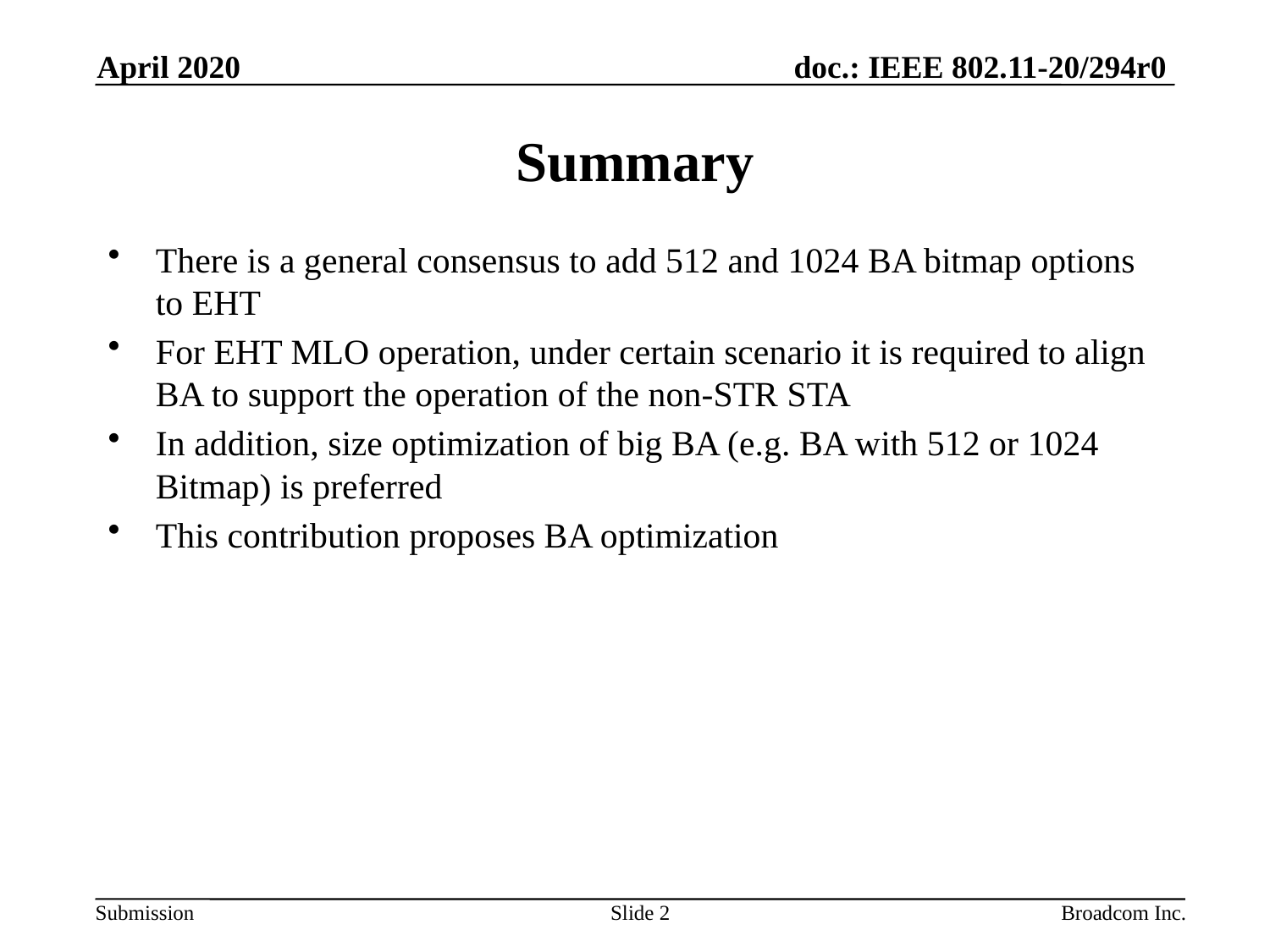

April 2020
# Summary
There is a general consensus to add 512 and 1024 BA bitmap options to EHT
For EHT MLO operation, under certain scenario it is required to align BA to support the operation of the non-STR STA
In addition, size optimization of big BA (e.g. BA with 512 or 1024 Bitmap) is preferred
This contribution proposes BA optimization
Slide 2
Broadcom Inc.